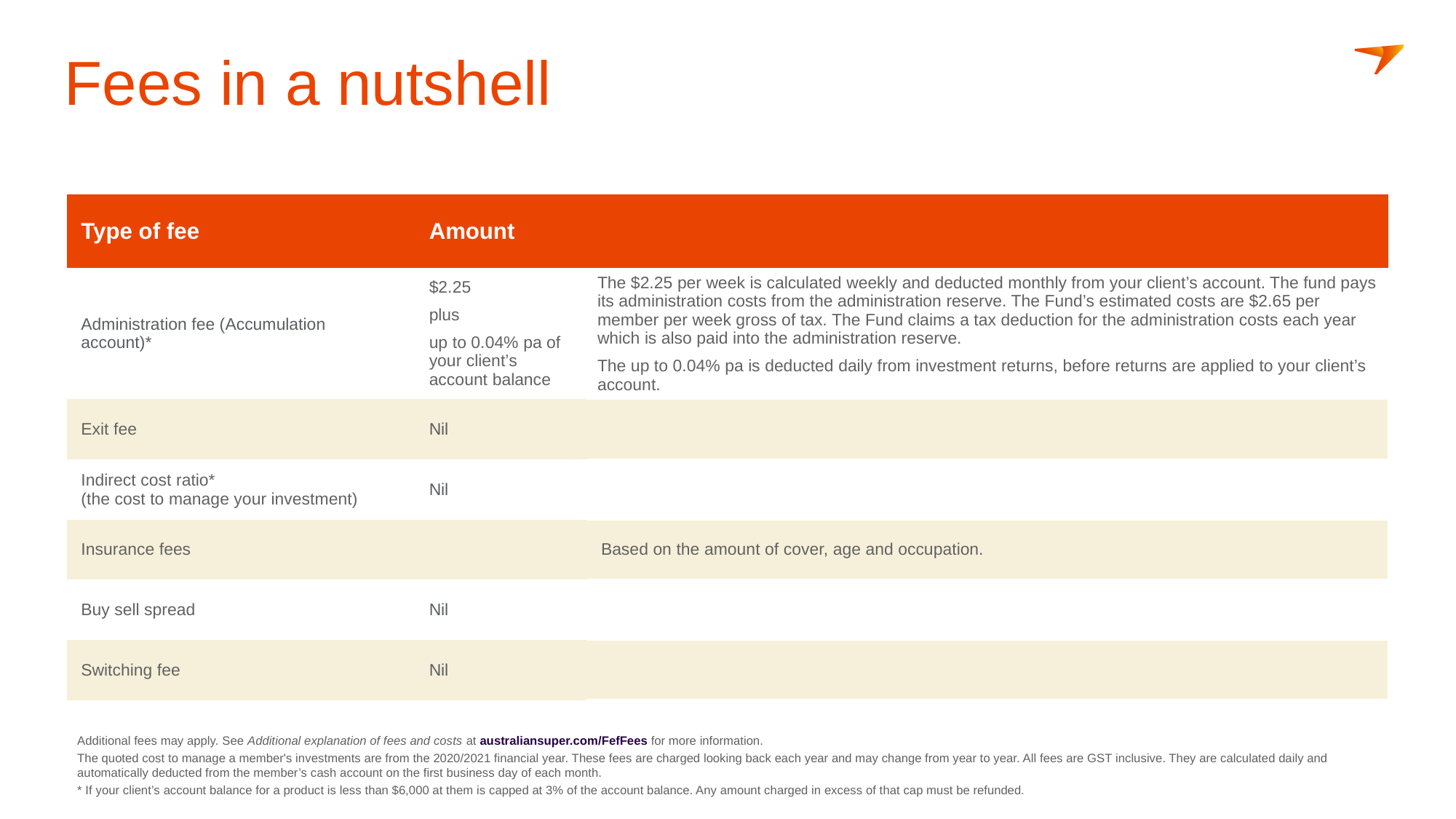

# Fees in a nutshell
| Type of fee | Amount |  |
| --- | --- | --- |
| Administration fee (Accumulation account)\* | $2.25 plus up to 0.04% pa of your client’s account balance | The $2.25 per week is calculated weekly and deducted monthly from your client’s account. The fund pays its administration costs from the administration reserve. The Fund’s estimated costs are $2.65 per member per week gross of tax. The Fund claims a tax deduction for the administration costs each year which is also paid into the administration reserve. The up to 0.04% pa is deducted daily from investment returns, before returns are applied to your client’s account. |
| Exit fee | Nil |  |
| Indirect cost ratio\* (the cost to manage your investment) | Nil |  |
| Insurance fees |  | Based on the amount of cover, age and occupation. |
| Buy sell spread | Nil |  |
| Switching fee | Nil |  |
Additional fees may apply. See Additional explanation of fees and costs at australiansuper.com/FefFees for more information.
The quoted cost to manage a member's investments are from the 2020/2021 financial year. These fees are charged looking back each year and may change from year to year. All fees are GST inclusive. They are calculated daily and automatically deducted from the member’s cash account on the first business day of each month.
* If your client’s account balance for a product is less than $6,000 at them is capped at 3% of the account balance. Any amount charged in excess of that cap must be refunded.